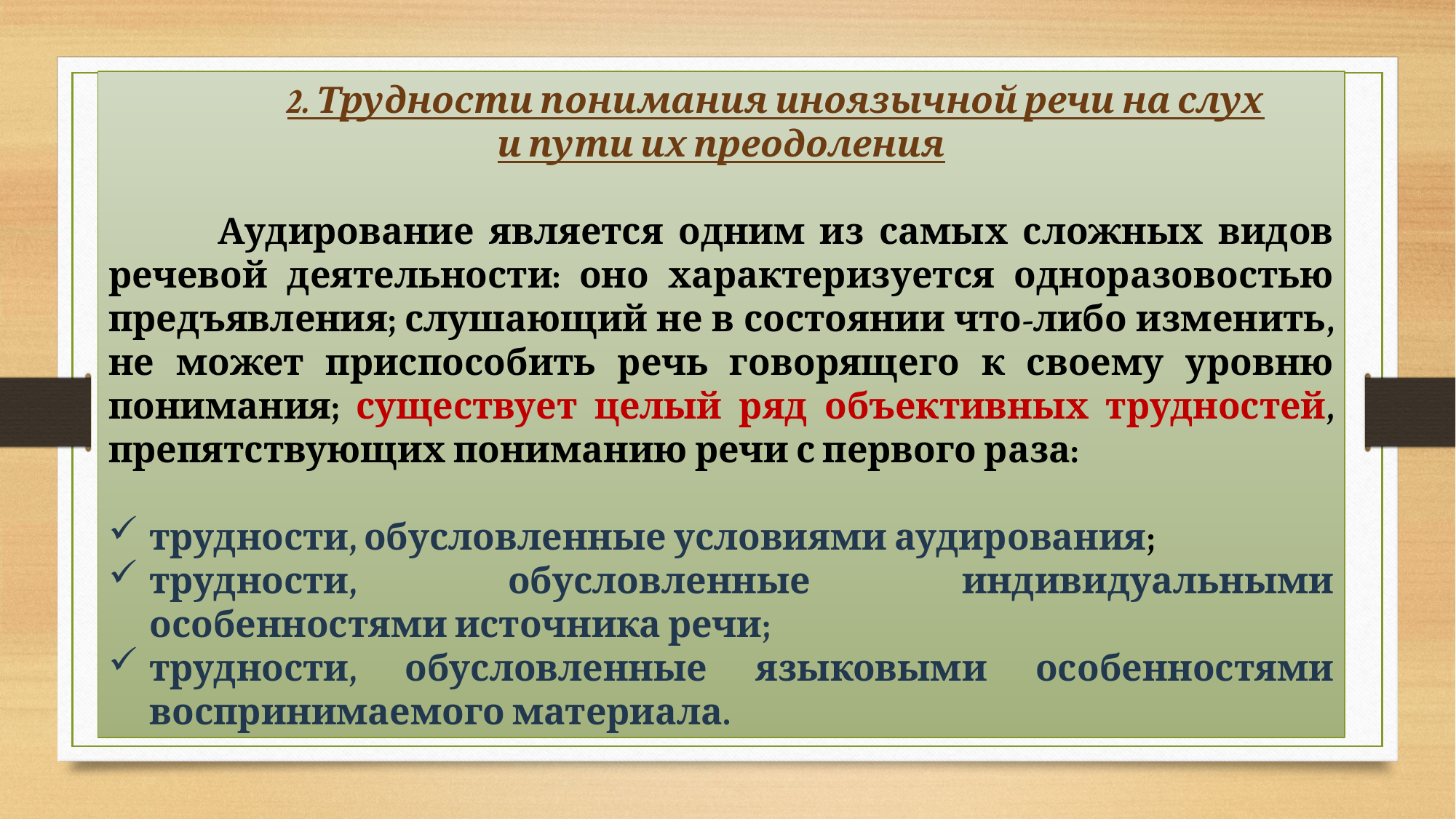

2. Трудности понимания иноязычной речи на слух
и пути их преодоления

	Аудирование является одним из самых сложных видов речевой деятельности: оно характеризуется одноразовостью предъявления; слушающий не в состоянии что-либо изменить, не может приспособить речь говорящего к своему уровню понимания; существует целый ряд объективных трудностей, препятствующих пониманию речи с первого раза:

трудности, обусловленные условиями аудирования;
трудности, обусловленные индивидуальными особенностями источника речи;
трудности, обусловленные языковыми особенностями воспринимаемого материала.